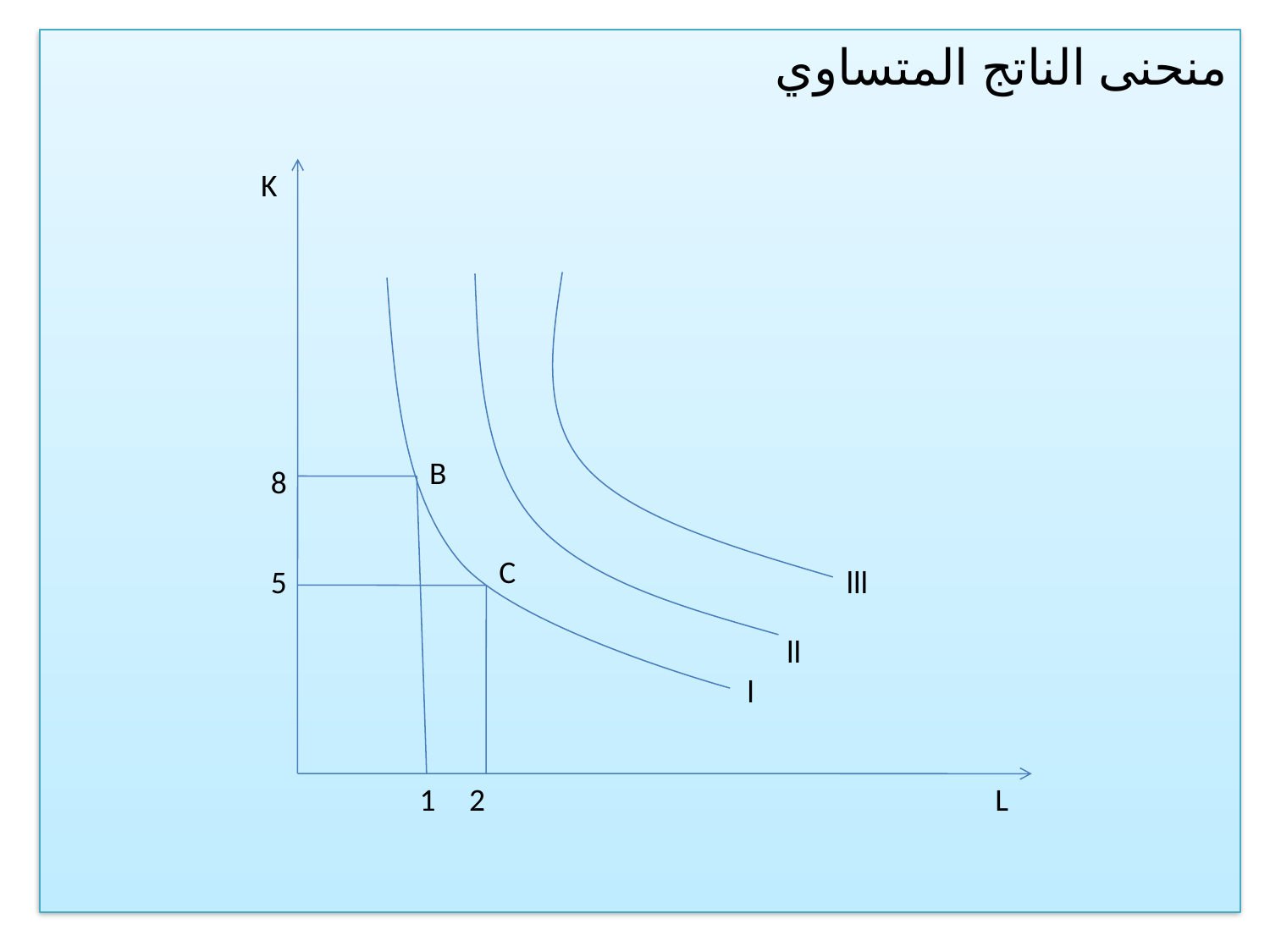

منحنى الناتج المتساوي
K

B
8
C
5
lll
ll
l
1
2
L